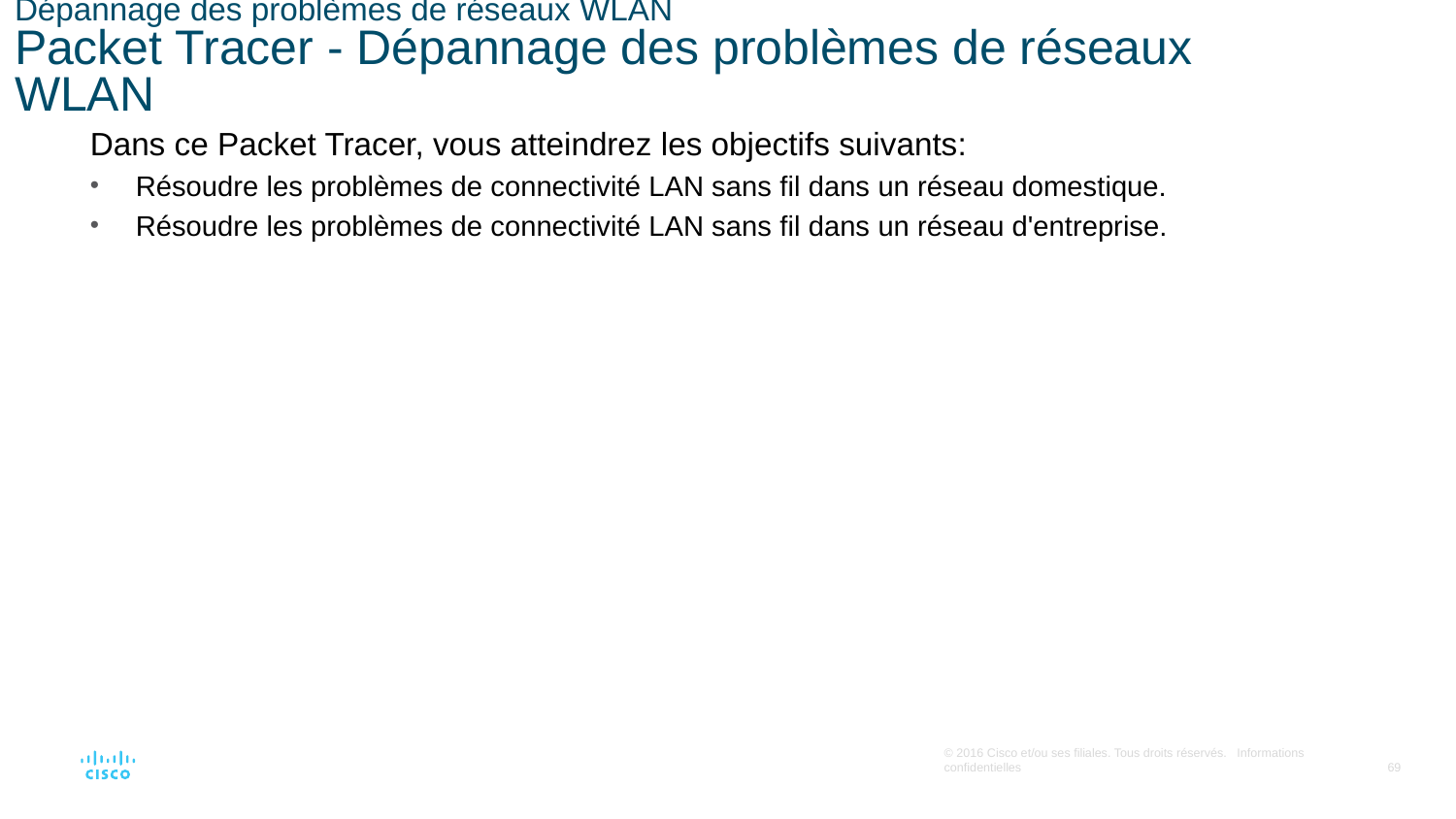

# Dépannage des problèmes de réseaux WLAN Packet Tracer - Dépannage des problèmes de réseaux WLAN
Dans ce Packet Tracer, vous atteindrez les objectifs suivants:
Résoudre les problèmes de connectivité LAN sans fil dans un réseau domestique.
Résoudre les problèmes de connectivité LAN sans fil dans un réseau d'entreprise.